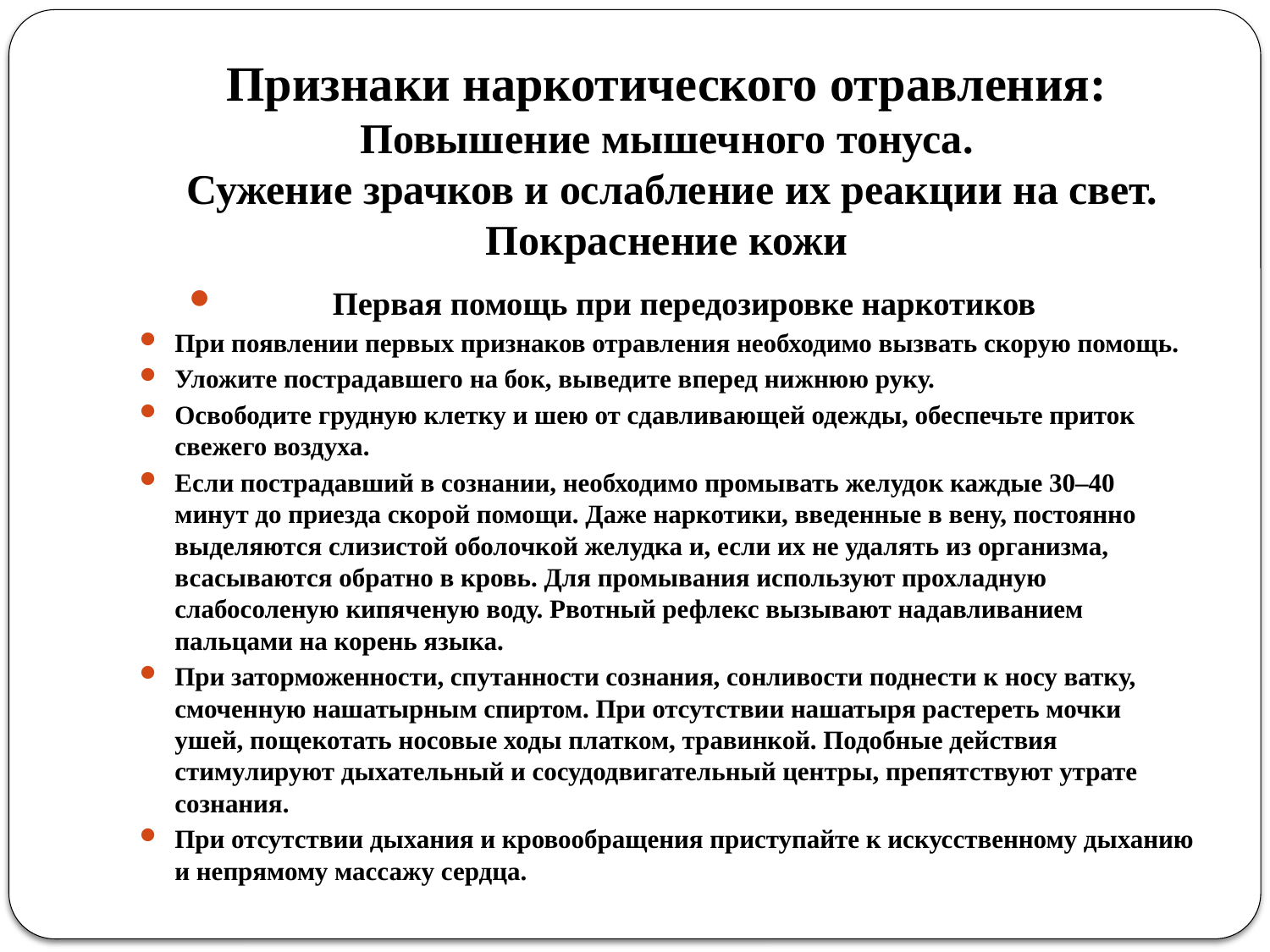

# Признаки наркотического отравления: Повышение мышечного тонуса. Сужение зрачков и ослабление их реакции на свет. Покраснение кожи
Первая помощь при передозировке наркотиков
При появлении первых признаков отравления необходимо вызвать скорую помощь.
Уложите пострадавшего на бок, выведите вперед нижнюю руку.
Освободите грудную клетку и шею от сдавливающей одежды, обеспечьте приток свежего воздуха.
Если пострадавший в сознании, необходимо промывать желудок каждые 30–40 минут до приезда скорой помощи. Даже наркотики, введенные в вену, постоянно выделяются слизистой оболочкой желудка и, если их не удалять из организма, всасываются обратно в кровь. Для промывания используют прохладную слабосоленую кипяченую воду. Рвотный рефлекс вызывают надавливанием пальцами на корень языка.
При заторможенности, спутанности сознания, сонливости поднести к носу ватку, смоченную нашатырным спиртом. При отсутствии нашатыря растереть мочки ушей, пощекотать носовые ходы платком, травинкой. Подобные действия стимулируют дыхательный и сосудодвигательный центры, препятствуют утрате сознания.
При отсутствии дыхания и кровообращения приступайте к искусственному дыханию и непрямому массажу сердца.